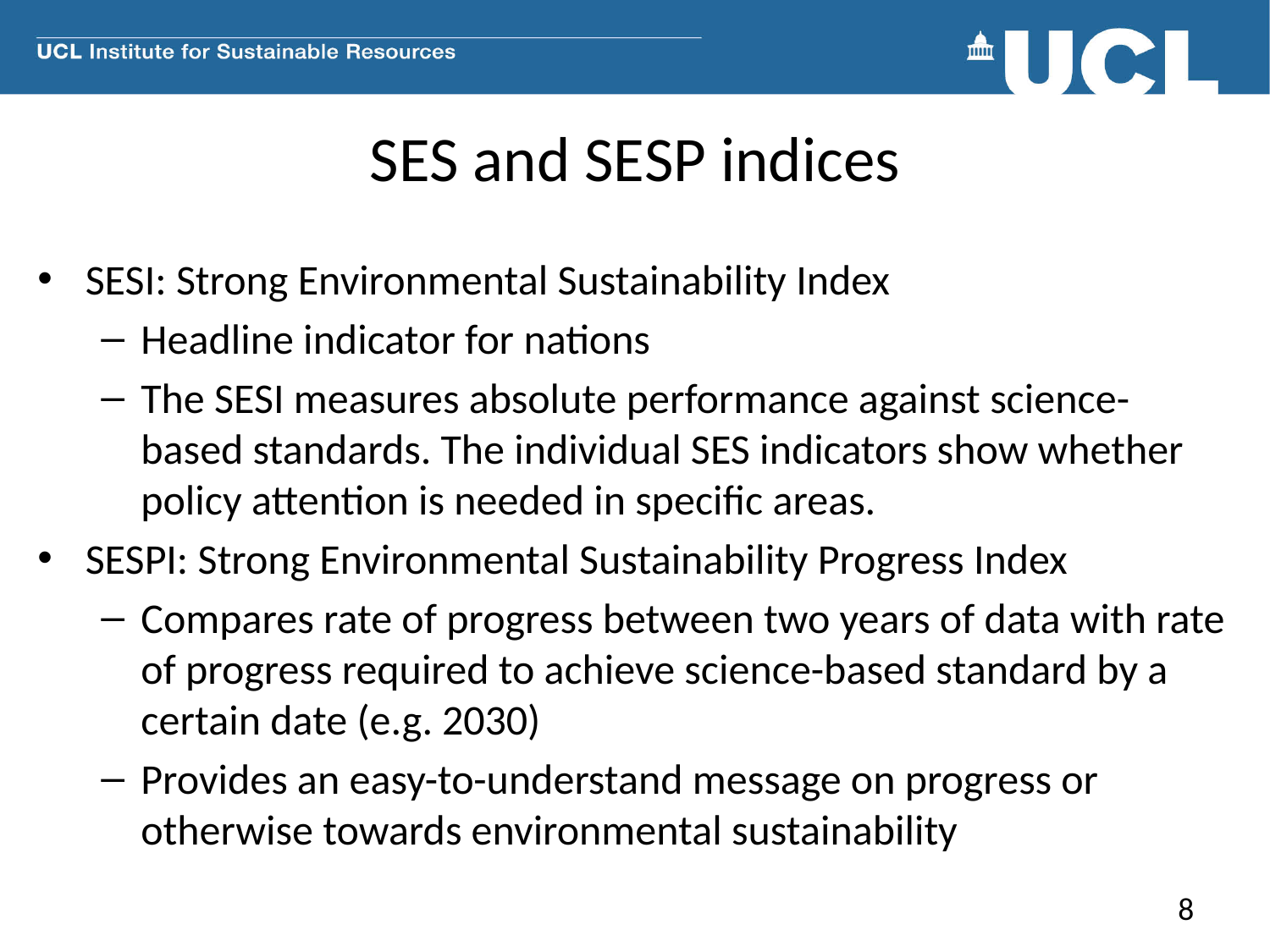

# SES and SESP indices
SESI: Strong Environmental Sustainability Index
Headline indicator for nations
The SESI measures absolute performance against science-based standards. The individual SES indicators show whether policy attention is needed in specific areas.
SESPI: Strong Environmental Sustainability Progress Index
Compares rate of progress between two years of data with rate of progress required to achieve science-based standard by a certain date (e.g. 2030)
Provides an easy-to-understand message on progress or otherwise towards environmental sustainability
8